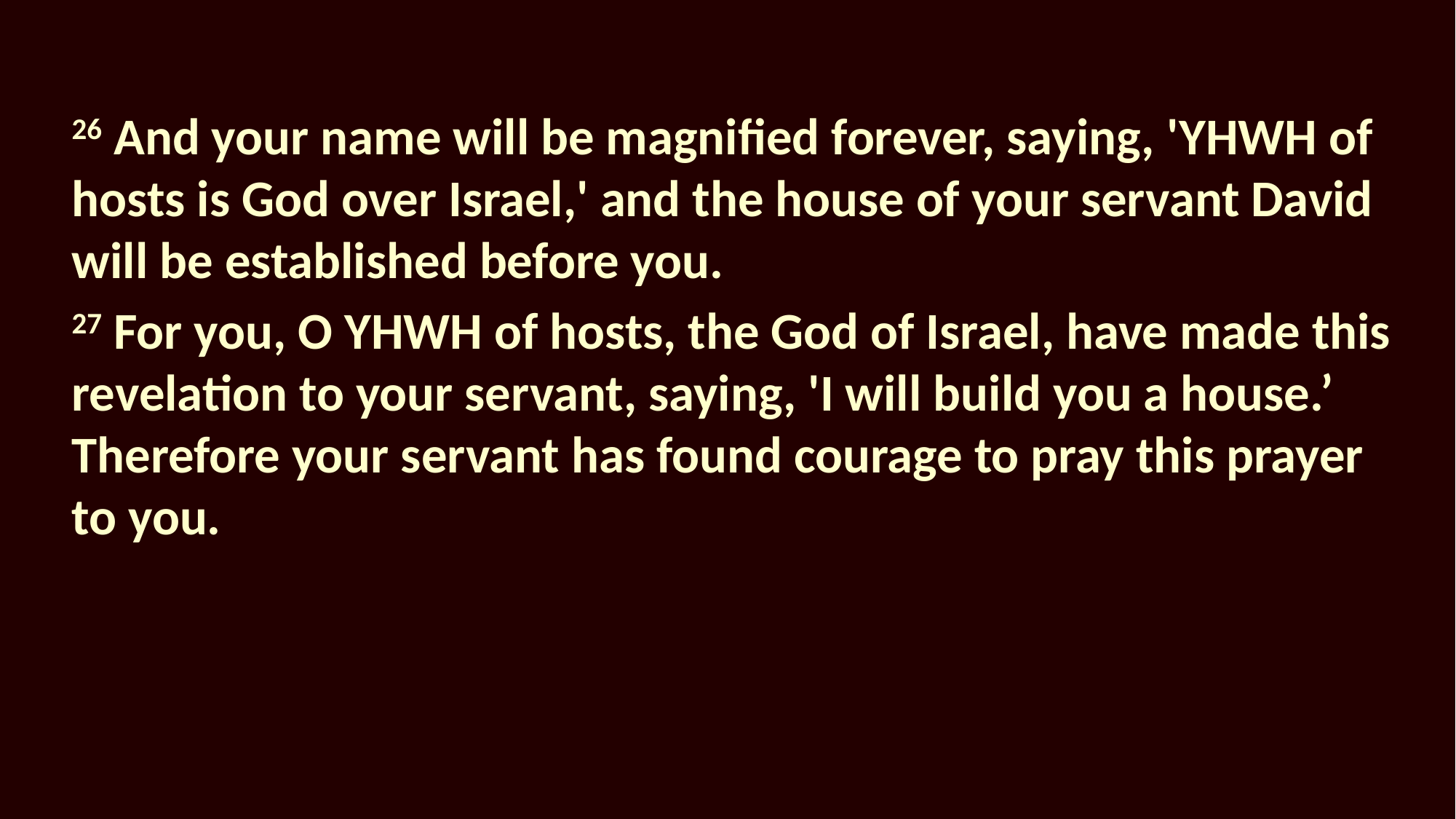

26 And your name will be magnified forever, saying, 'YHWH of hosts is God over Israel,' and the house of your servant David will be established before you.
27 For you, O YHWH of hosts, the God of Israel, have made this revelation to your servant, saying, 'I will build you a house.’ Therefore your servant has found courage to pray this prayer to you.